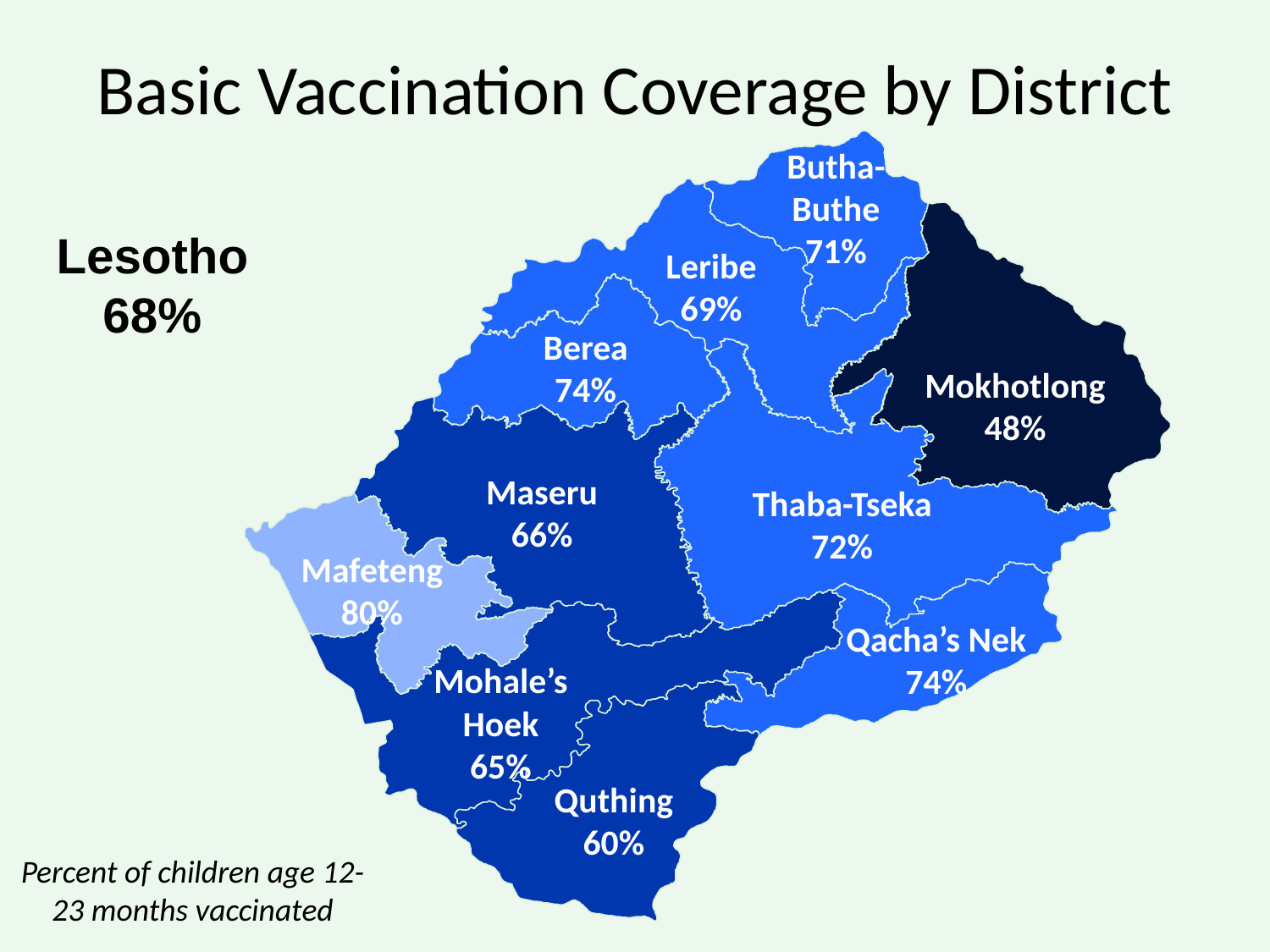

# Basic Vaccination Coverage by District

Butha-Buthe
71%
Lesotho
68%
Leribe
69%
Berea
74%
Mokhotlong
48%
Maseru
66%
Thaba-Tseka
72%
Mafeteng
80%
Qacha’s Nek
74%
Mohale’s Hoek
65%
Quthing
60%
Percent of children age 12-23 months vaccinated